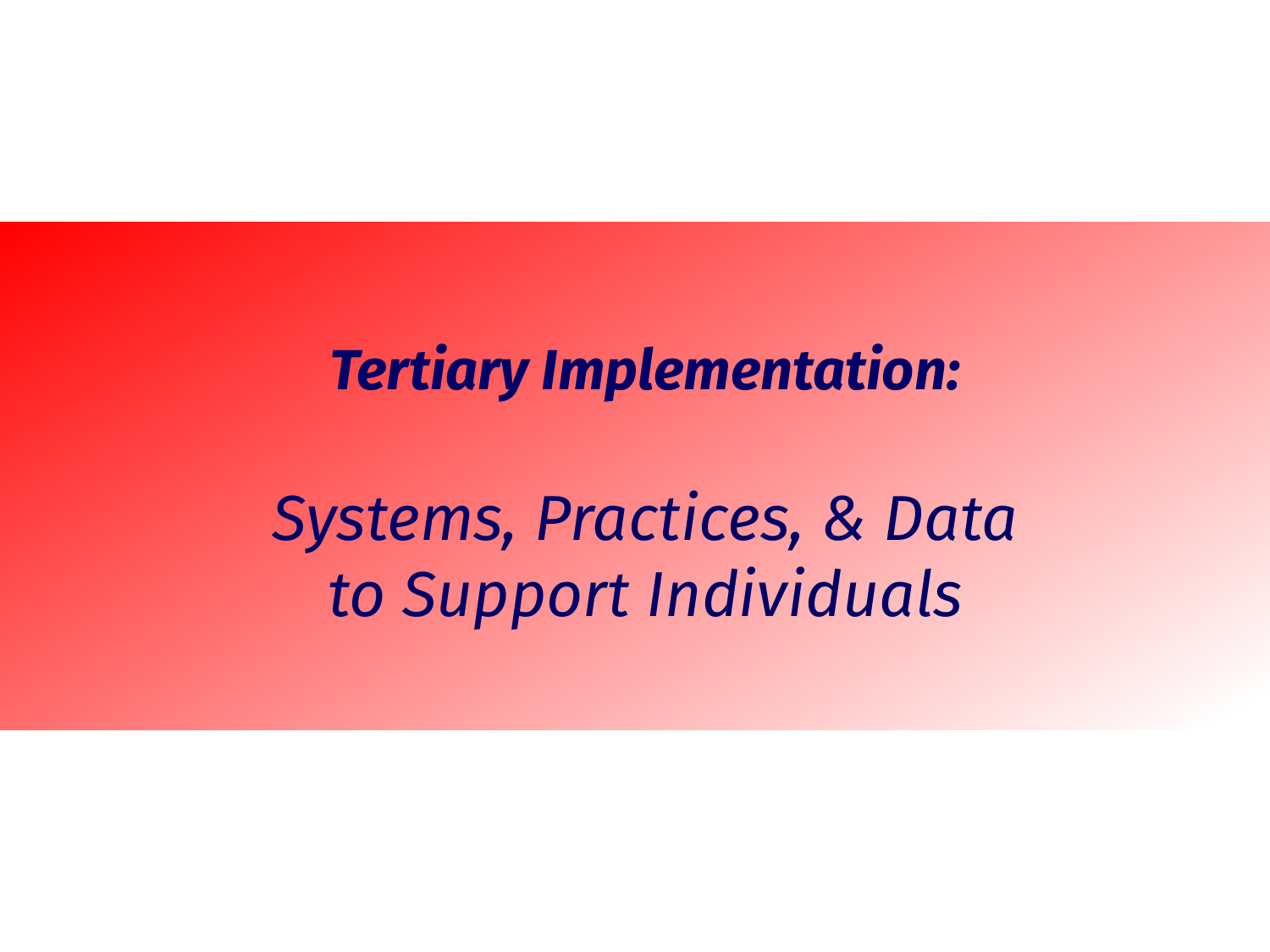

# Tertiary Implementation: Systems, Practices, & Data to Support Individuals